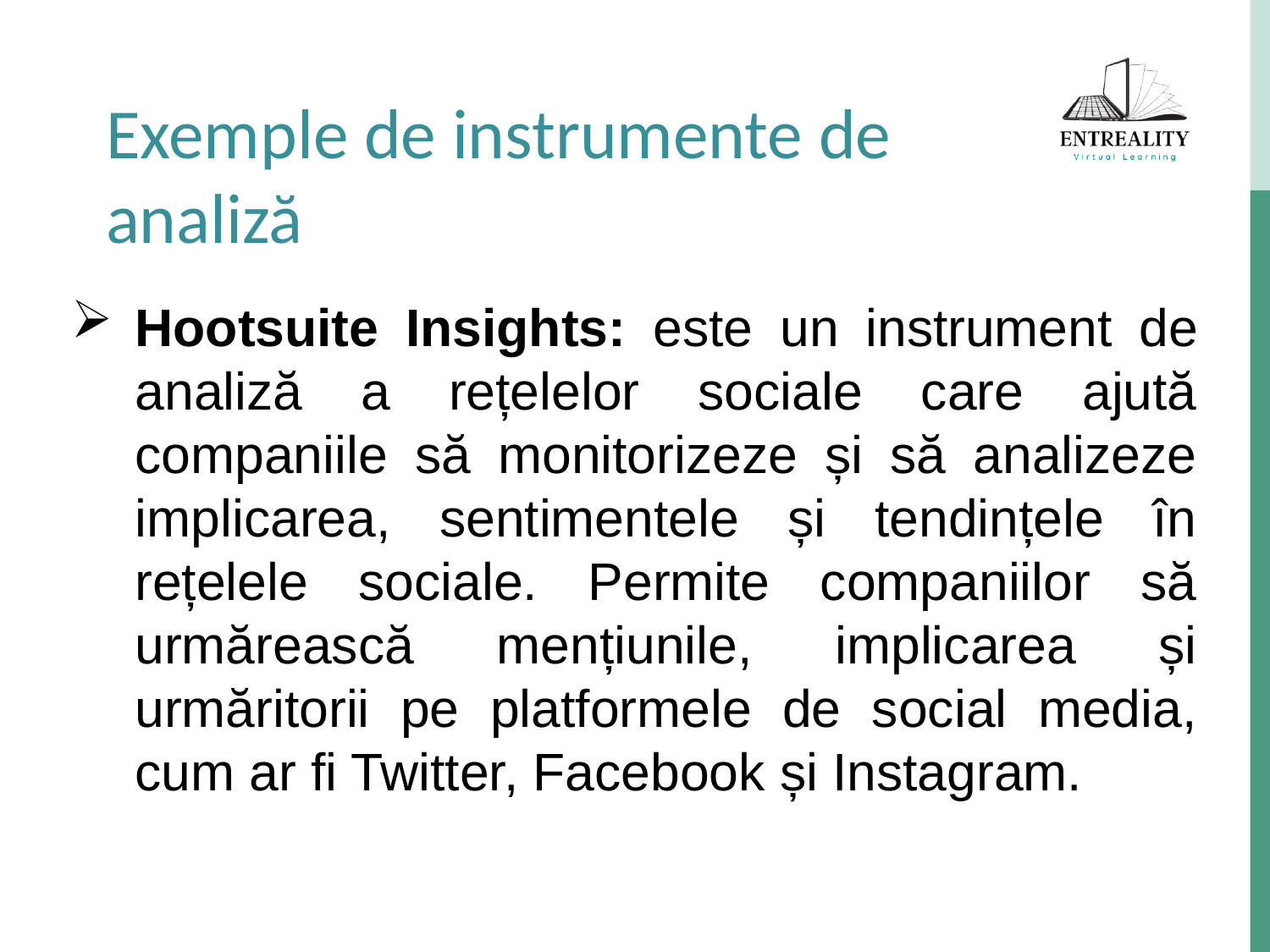

Exemple de instrumente de analiză

Hootsuite Insights: este un instrument de analiză a rețelelor sociale care ajută companiile să monitorizeze și să analizeze implicarea, sentimentele și tendințele în rețelele sociale. Permite companiilor să urmărească mențiunile, implicarea și urmăritorii pe platformele de social media, cum ar fi Twitter, Facebook și Instagram.